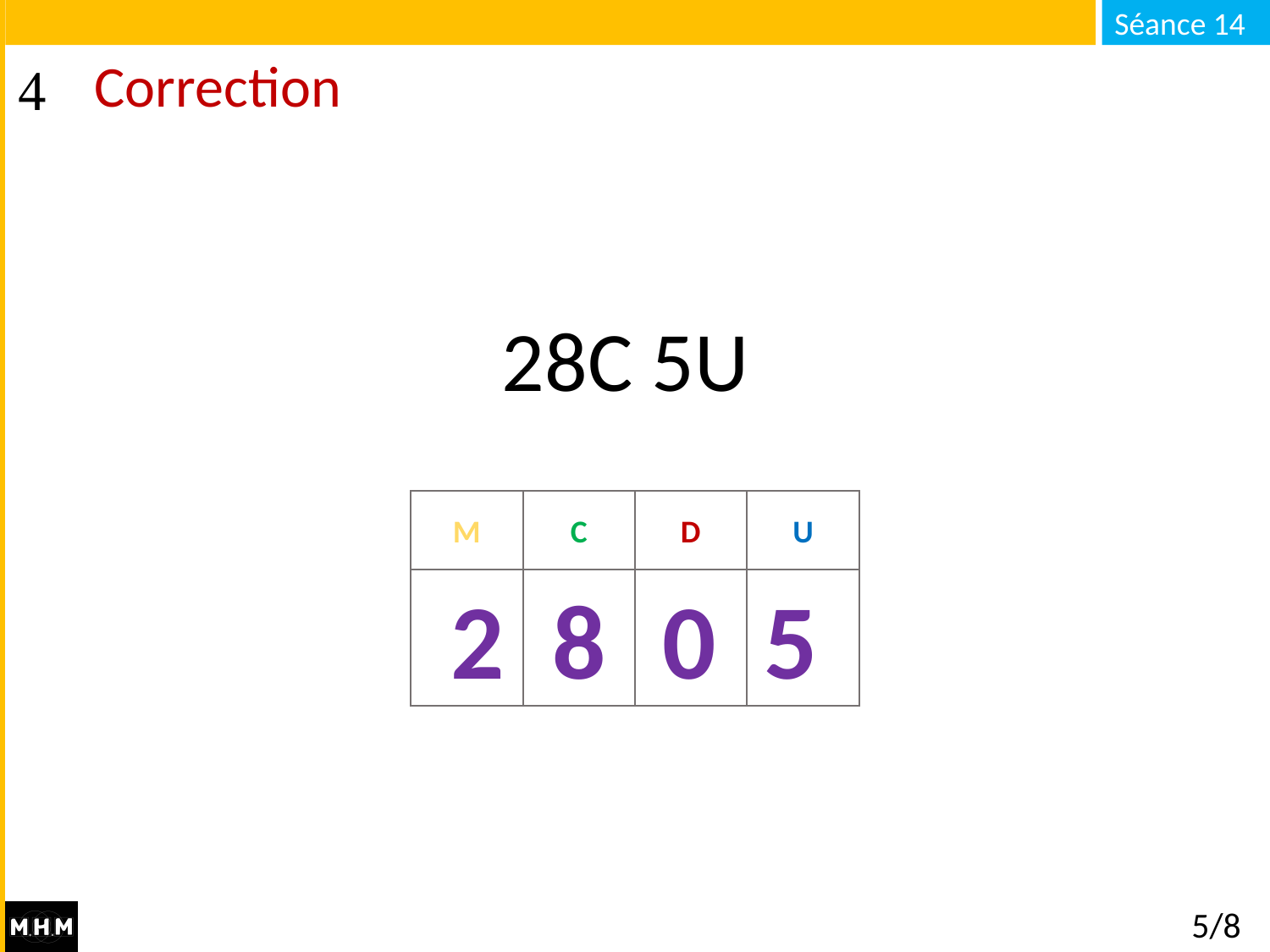

# Correction
28C 5U
M
C
D
U

2   8   0  5
5/8